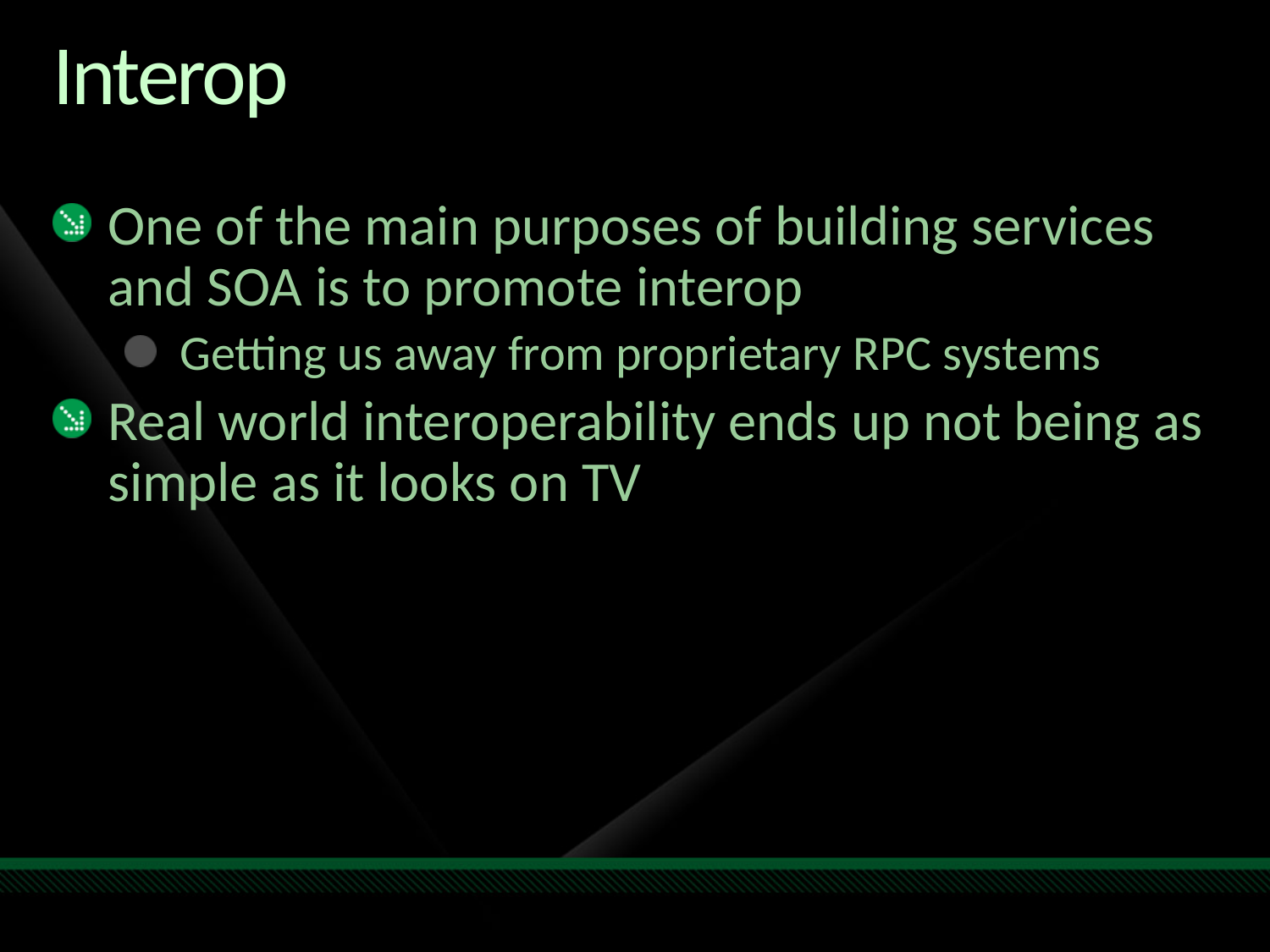

# Interop
One of the main purposes of building services and SOA is to promote interop
Getting us away from proprietary RPC systems
Real world interoperability ends up not being as simple as it looks on TV